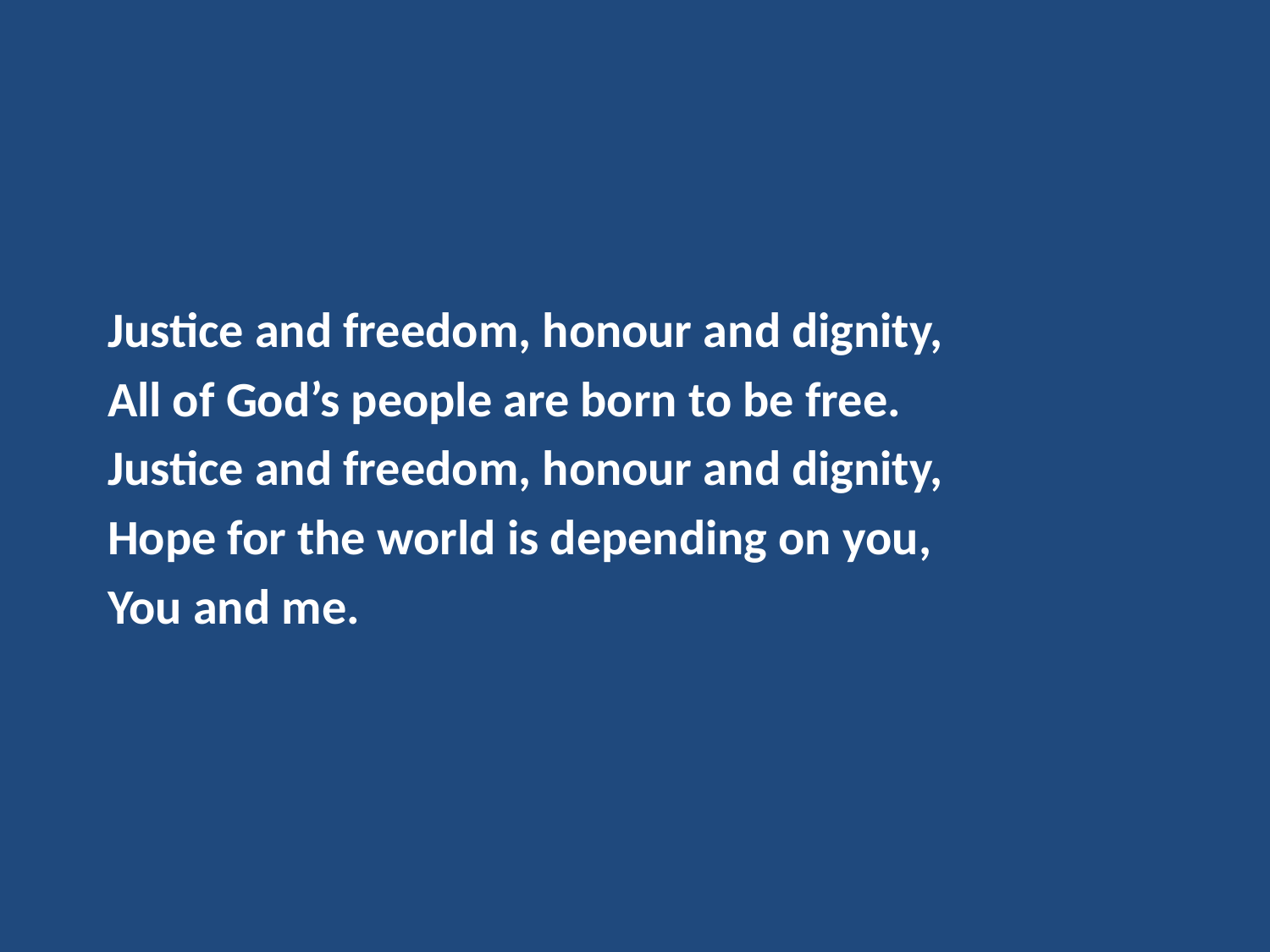

Justice and freedom, honour and dignity,
All of God’s people are born to be free.
Justice and freedom, honour and dignity,
Hope for the world is depending on you,
You and me.